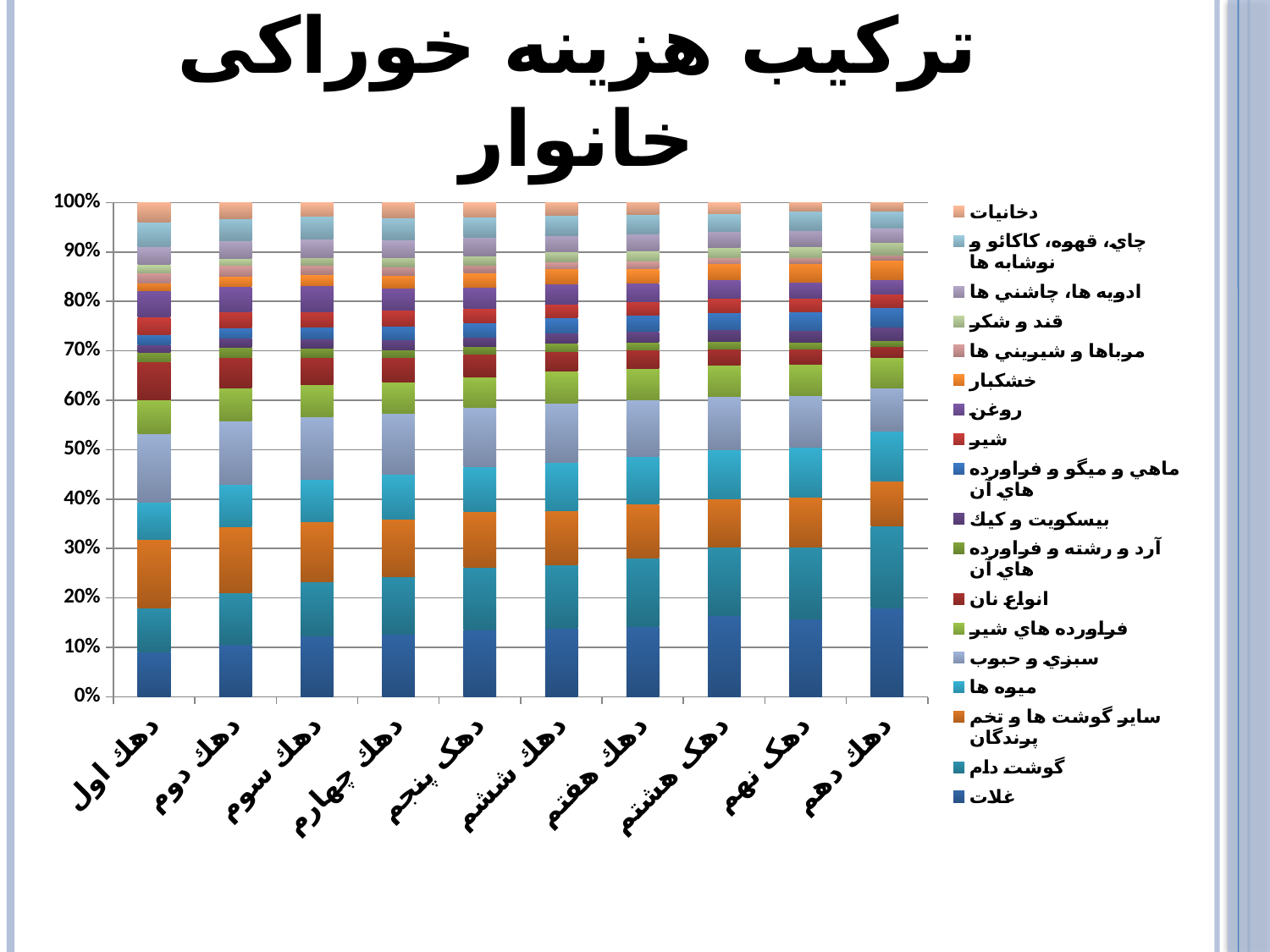

# ترکیب هزینه خوراکی خانوار

### Chart

| Category | غلات | گوشت دام | سایر گوشت ها و تخم پرندگان | ميوه ها | سبزي و حبوب | فراورده هاي شير | انواع نان | آرد و رشته و فراورده هاي آن | بيسكويت و كيك | ماهي و ميگو و فراورده هاي آن | شير | روغن | خشكبار | مرباها و شيريني ها | قند و شكر | ادويه ها، چاشني ها | چاي، قهوه، كاكائو و نوشابه ها | دخانيات |
|---|---|---|---|---|---|---|---|---|---|---|---|---|---|---|---|---|---|---|
| دهك اول | 0.0915279489468617 | 0.08871965133089803 | 0.1390429316290263 | 0.07441716955392381 | 0.1380211025835659 | 0.06931400231864593 | 0.07623393567490376 | 0.020143251709739685 | 0.015642095443805494 | 0.018933931096305357 | 0.036882852143470264 | 0.05265687100213292 | 0.015972651229951482 | 0.021053129268235354 | 0.015741275765994763 | 0.03661696736192988 | 0.04887429654997853 | 0.04020593639063243 |
| دهك دوم | 0.10699173100742626 | 0.10388864331894737 | 0.1334119295690564 | 0.08541030432454158 | 0.12835388149591254 | 0.06749502954662127 | 0.06165348322728603 | 0.019653007446038907 | 0.019040690696855704 | 0.02038137491874 | 0.03308799396928121 | 0.05133307368134359 | 0.020994760438976346 | 0.02069407951603198 | 0.015192313327334558 | 0.03545060144645693 | 0.04491643947117582 | 0.03205066259797411 |
| دهك سوم | 0.12320759634371066 | 0.10951866185961202 | 0.12174795203079691 | 0.08613338643555347 | 0.12683837174724824 | 0.06489509125981048 | 0.053911717855340234 | 0.018885588273773405 | 0.018953521778059142 | 0.023280078503572398 | 0.031819994141568685 | 0.05300243123418087 | 0.021822508496132976 | 0.019125615050093737 | 0.016214327316810353 | 0.037201187036124315 | 0.0454103991156348 | 0.028031571521978747 |
| دهك چهارم | 0.12666496626584917 | 0.11644970538277959 | 0.11589565014213662 | 0.09175037458640126 | 0.1230582401425691 | 0.06370149964992423 | 0.04846398200961791 | 0.016530354806916035 | 0.02063309704335586 | 0.026718405948498777 | 0.03187939494272016 | 0.045317699631039876 | 0.02571326811274795 | 0.017318813233395364 | 0.01774530720890277 | 0.03584078382028889 | 0.04455457871612832 | 0.03176387835672882 |
| دهک پنجم | 0.13454510464608754 | 0.1275254330449369 | 0.11361677654874602 | 0.08978788174581875 | 0.11947688852018179 | 0.06306731427089937 | 0.04461247250353942 | 0.01624756498036535 | 0.019339297820494792 | 0.028900884222584747 | 0.028544455826336867 | 0.043443574138551704 | 0.028550959588401915 | 0.016281362308019527 | 0.018079291198886824 | 0.03778591260678132 | 0.04080237968762831 | 0.0293924463417394 |
| دهك ششم | 0.13851319540649445 | 0.12811843256678682 | 0.1099068314505608 | 0.09842687956164928 | 0.11848863662086297 | 0.06522818812855977 | 0.04045493042808383 | 0.015734820194392943 | 0.02210087626947782 | 0.02984544786003189 | 0.028107382054354202 | 0.04026799795870168 | 0.030479056802358146 | 0.014565922646710205 | 0.019482187153479647 | 0.034092490163879954 | 0.03992915190066089 | 0.02625757283295664 |
| دهك هفتم | 0.1417915511682577 | 0.1395678702491771 | 0.10840744362675117 | 0.09671606710811072 | 0.11473539492904089 | 0.06285805820130419 | 0.03727447657867827 | 0.015218472250568767 | 0.022657519779307817 | 0.033688017313138176 | 0.027108164998752748 | 0.036811432260823514 | 0.02993279224960919 | 0.014229298915792478 | 0.021157714987269746 | 0.03407944014058826 | 0.03929261782939086 | 0.024473667413438996 |
| دهک هشتم | 0.1636511991793717 | 0.1396967515705052 | 0.09709249847792192 | 0.10012471207505738 | 0.10677663314180426 | 0.06304782967629877 | 0.03411385597809449 | 0.014364937754232025 | 0.02358908517753518 | 0.03503601992686224 | 0.02878731917684622 | 0.03694794266078929 | 0.03250567211440719 | 0.013147912231170199 | 0.0201148379742218 | 0.032507145028981076 | 0.03585515947246101 | 0.02264048838344123 |
| دهک نهم | 0.15739009879201107 | 0.14576837593422756 | 0.10075732364247961 | 0.10123659029033542 | 0.10473799959490616 | 0.06378070750658618 | 0.029938684422918683 | 0.01370996583039071 | 0.024008108405039395 | 0.03723652795777127 | 0.027737548738570334 | 0.03318191714620834 | 0.03753236946729178 | 0.011989389718264014 | 0.022286817782078888 | 0.03241058568895371 | 0.038240551776568245 | 0.0180564373054 |
| دهك دهم | 0.18046531512918118 | 0.1649905362580613 | 0.09030897620622044 | 0.10194235358499618 | 0.08798337582117412 | 0.06031898811643389 | 0.023573846739317752 | 0.010672323077249538 | 0.027808142690953684 | 0.04028631099031192 | 0.026592752644588748 | 0.029229156634086557 | 0.039872759430970885 | 0.010447424339915478 | 0.024142416139916988 | 0.02962586510565545 | 0.034938809804448426 | 0.016800647286518457 |